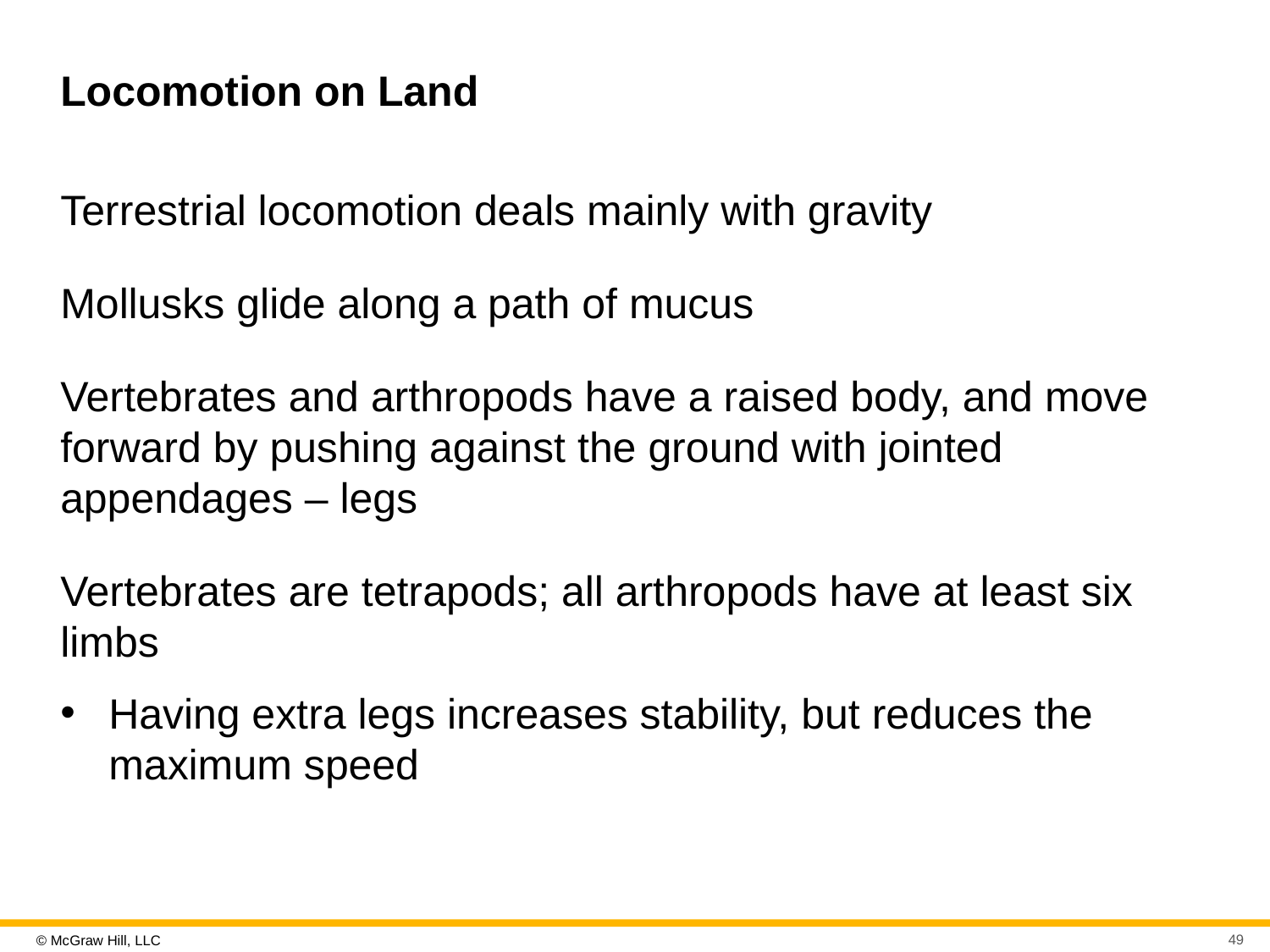

# Locomotion on Land
Terrestrial locomotion deals mainly with gravity
Mollusks glide along a path of mucus
Vertebrates and arthropods have a raised body, and move forward by pushing against the ground with jointed appendages – legs
Vertebrates are tetrapods; all arthropods have at least six limbs
Having extra legs increases stability, but reduces the maximum speed
49